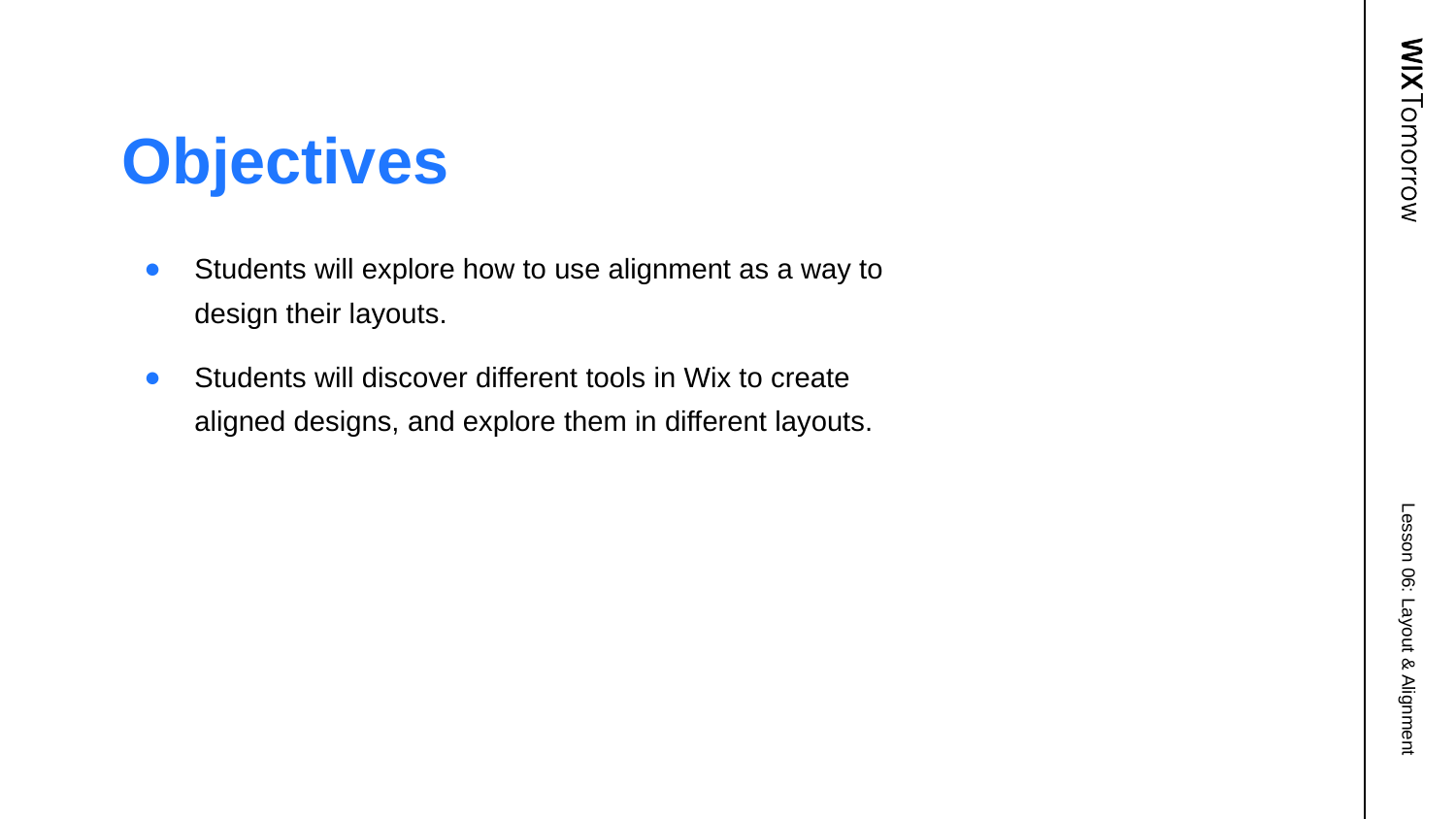

# Objectives
Students will explore how to use alignment as a way to design their layouts.
Students will discover different tools in Wix to create aligned designs, and explore them in different layouts.